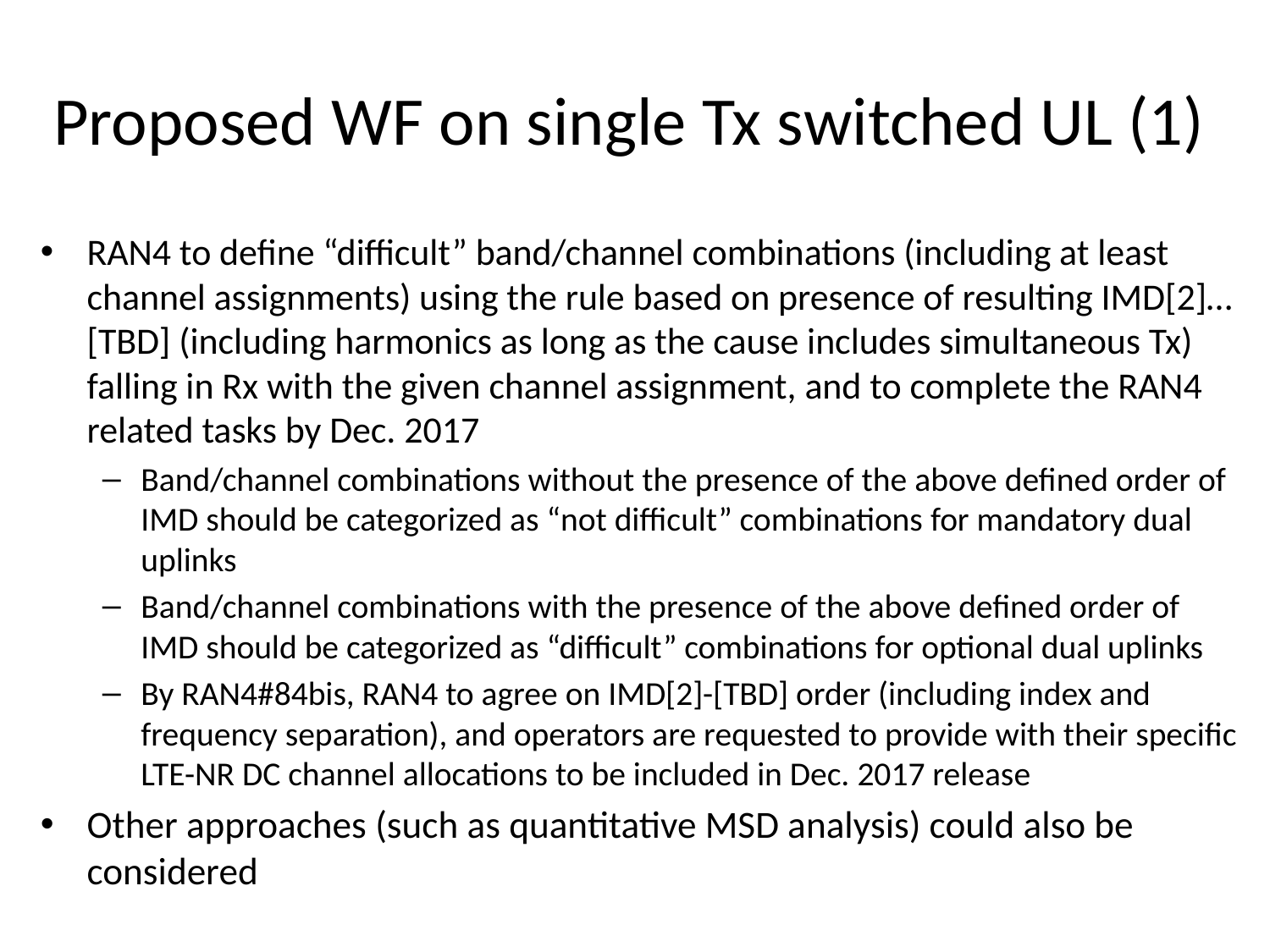

# Proposed WF on single Tx switched UL (1)
RAN4 to define “difficult” band/channel combinations (including at least channel assignments) using the rule based on presence of resulting IMD[2]…[TBD] (including harmonics as long as the cause includes simultaneous Tx) falling in Rx with the given channel assignment, and to complete the RAN4 related tasks by Dec. 2017
Band/channel combinations without the presence of the above defined order of IMD should be categorized as “not difficult” combinations for mandatory dual uplinks
Band/channel combinations with the presence of the above defined order of IMD should be categorized as “difficult” combinations for optional dual uplinks
By RAN4#84bis, RAN4 to agree on IMD[2]-[TBD] order (including index and frequency separation), and operators are requested to provide with their specific LTE-NR DC channel allocations to be included in Dec. 2017 release
Other approaches (such as quantitative MSD analysis) could also be considered